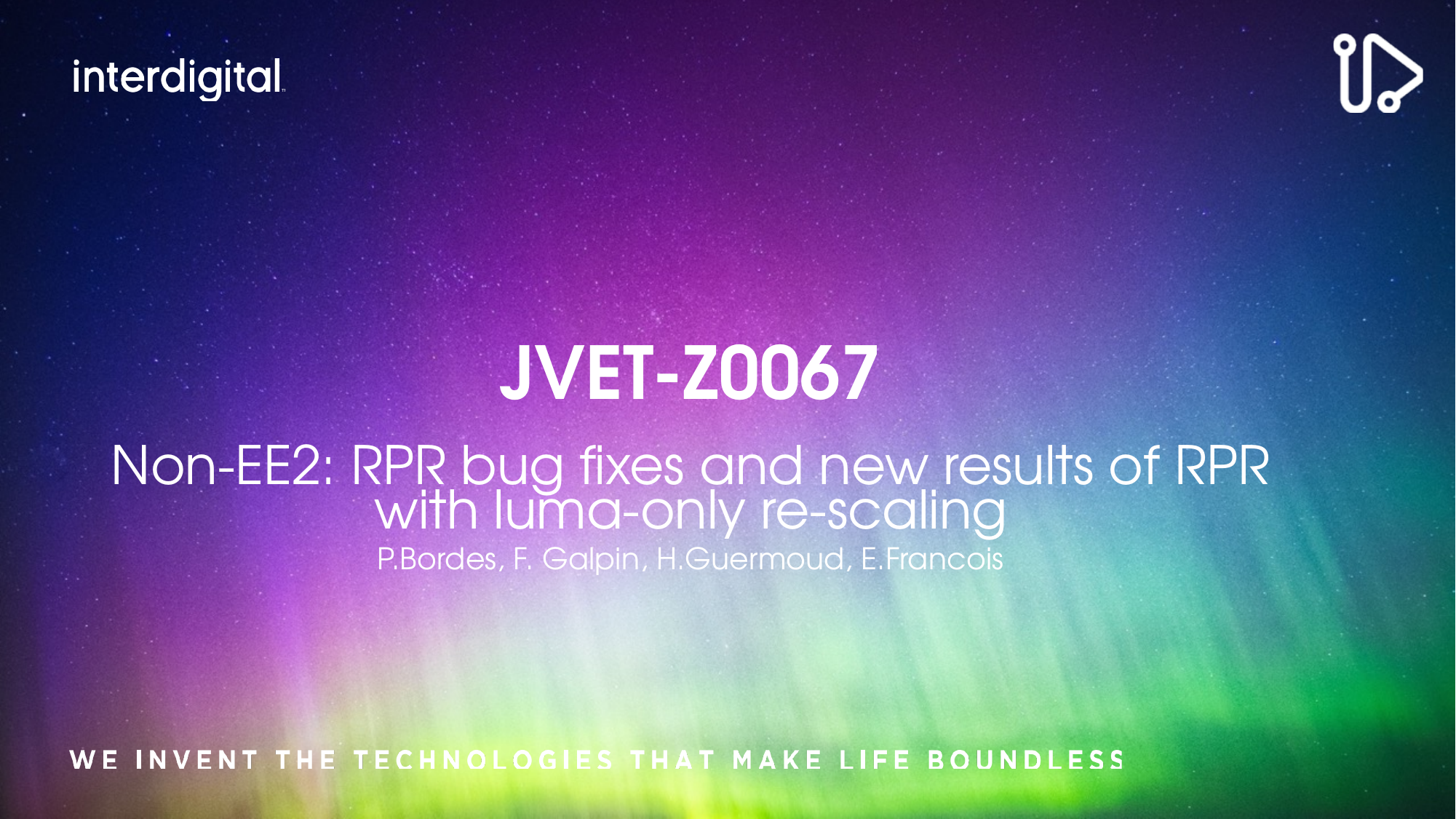

# JVET-Z0067
Non-EE2: RPR bug fixes and new results of RPR with luma-only re-scaling
P.Bordes, F. Galpin, H.Guermoud, E.Francois